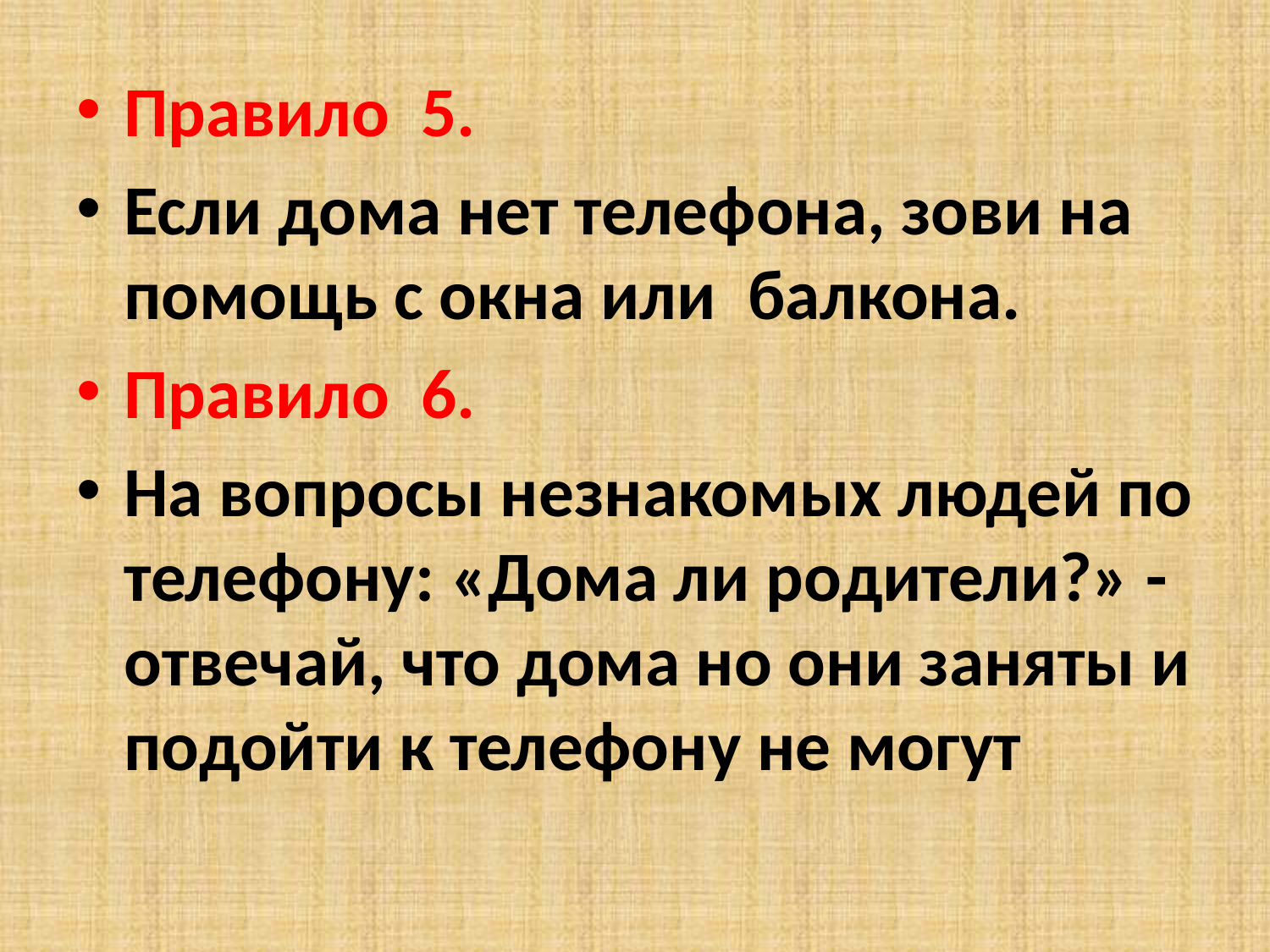

Правило  5.
Если дома нет телефона, зови на помощь с окна или  балкона.
Правило  6.
На вопросы незнакомых людей по телефону: «Дома ли родители?» - отвечай, что дома но они заняты и подойти к телефону не могут